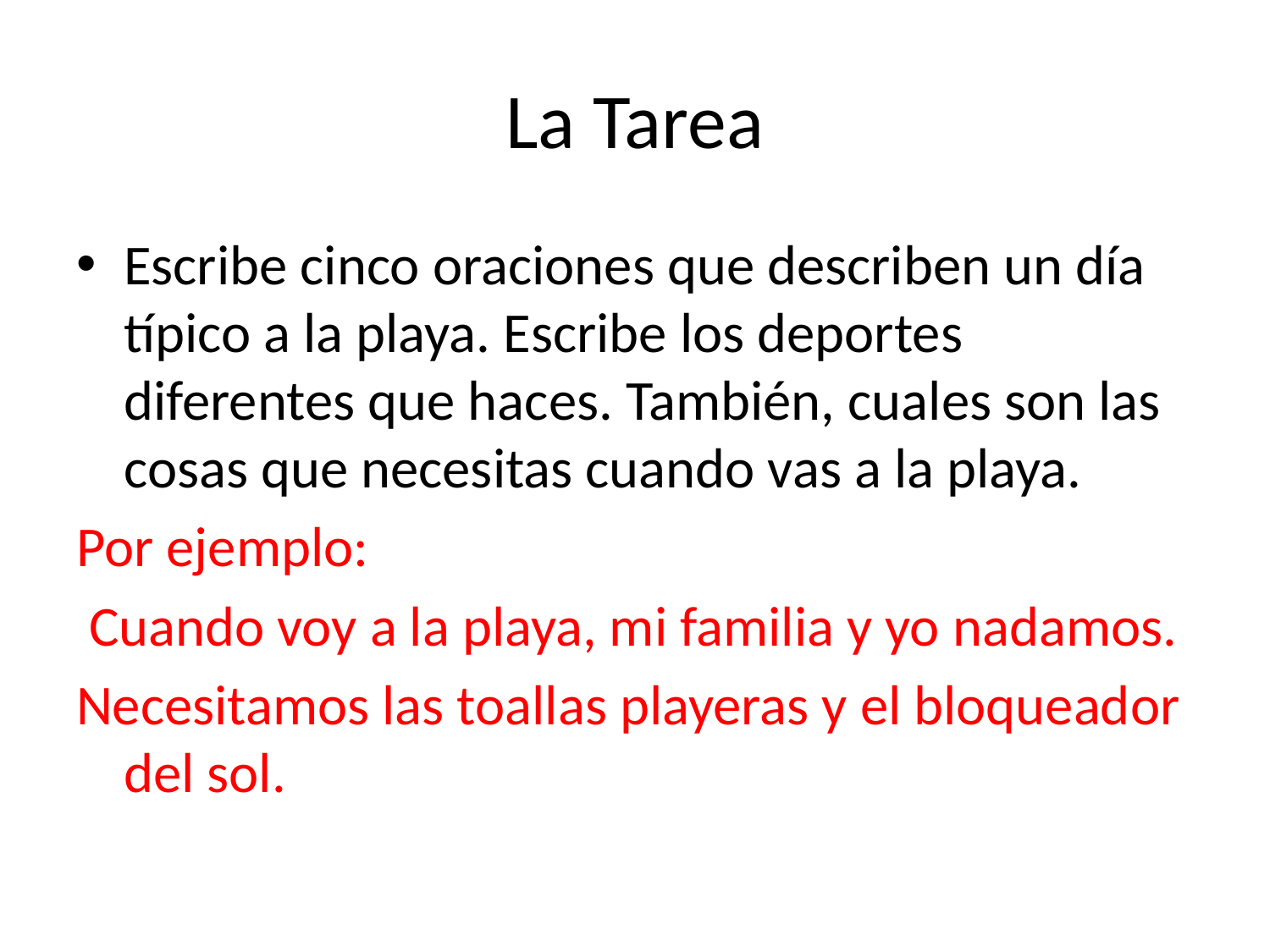

# La Tarea
Escribe cinco oraciones que describen un día típico a la playa. Escribe los deportes diferentes que haces. También, cuales son las cosas que necesitas cuando vas a la playa.
Por ejemplo:
 Cuando voy a la playa, mi familia y yo nadamos.
Necesitamos las toallas playeras y el bloqueador del sol.